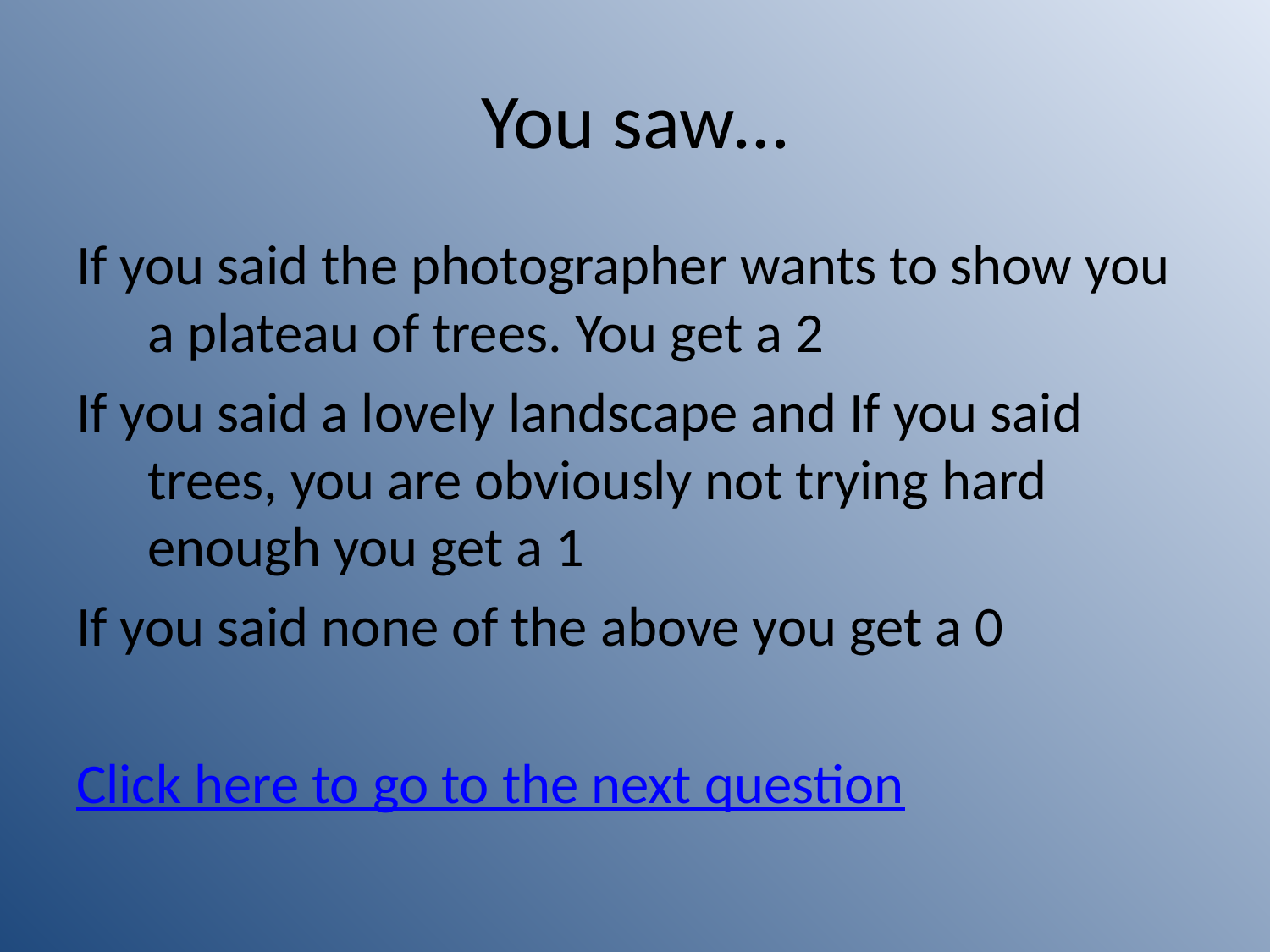

# You saw…
If you said the photographer wants to show you a plateau of trees. You get a 2
If you said a lovely landscape and If you said trees, you are obviously not trying hard enough you get a 1
If you said none of the above you get a 0

Click here to go to the next question